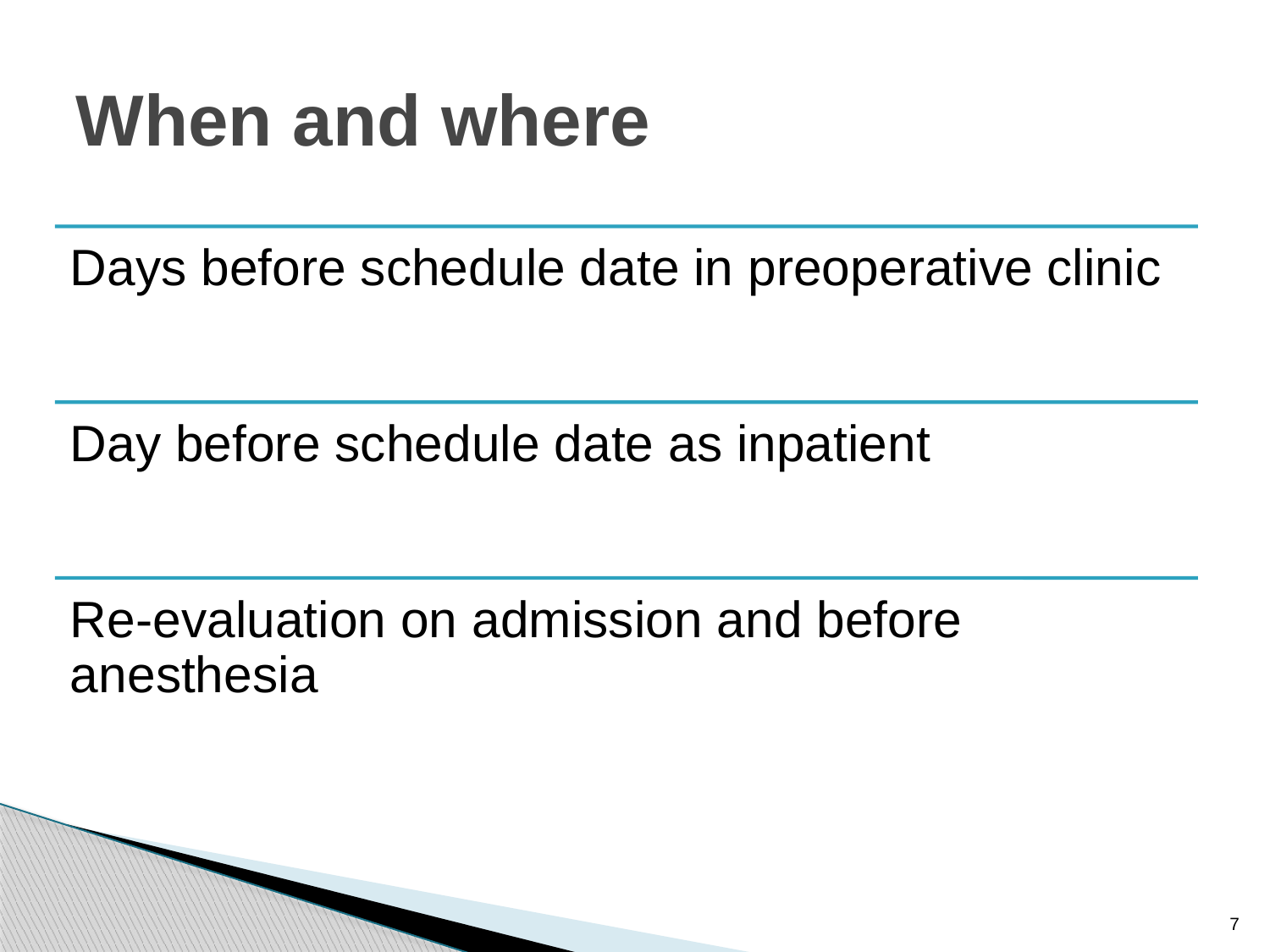

# When and where
Days before schedule date in preoperative clinic
Day before schedule date as inpatient
Re-evaluation on admission and before anesthesia
7